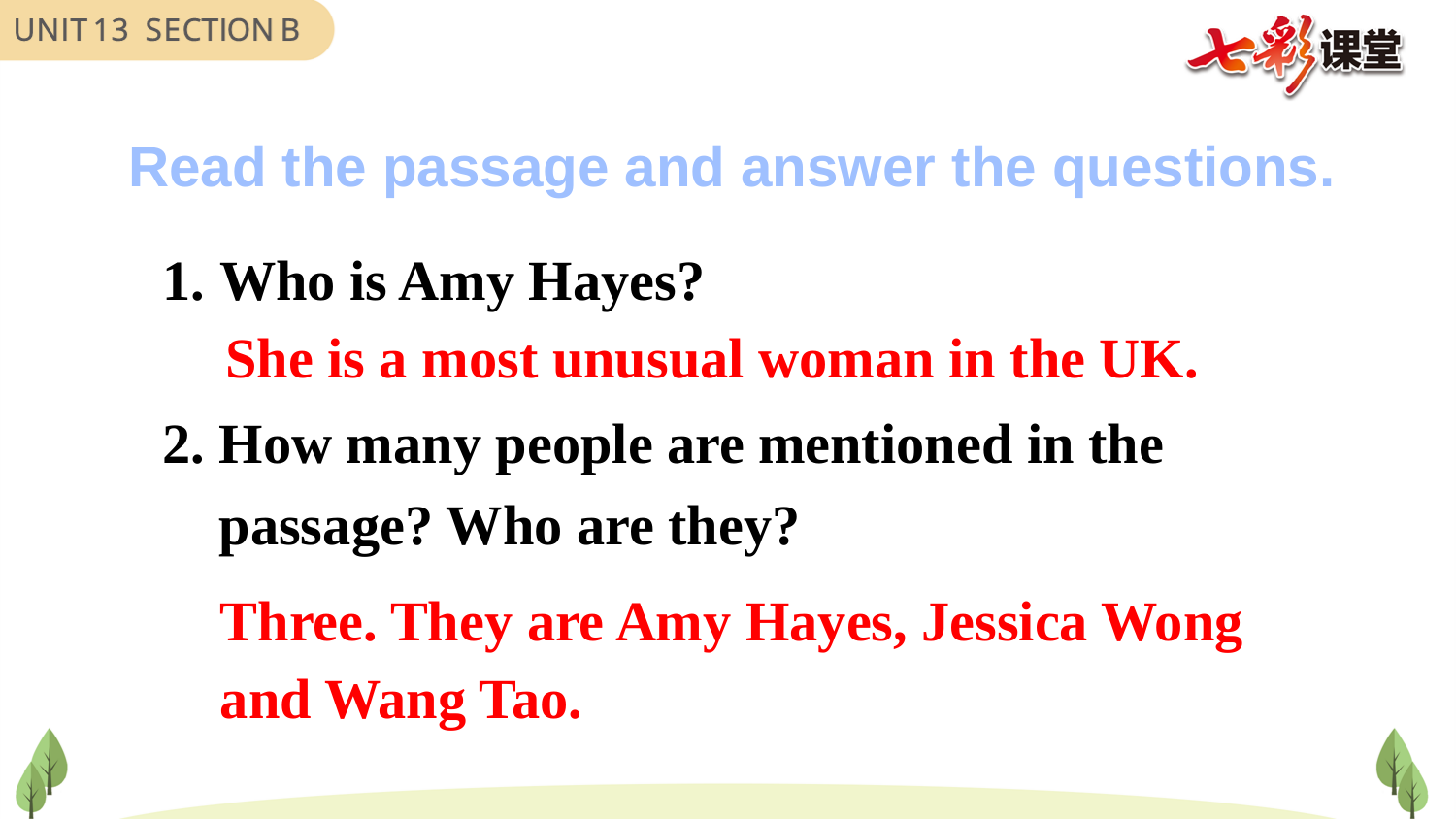

Read the passage and answer the questions.
 Who is Amy Hayes?

2. How many people are mentioned in the
    passage? Who are they?
She is a most unusual woman in the UK.
Three. They are Amy Hayes, Jessica Wong and Wang Tao.